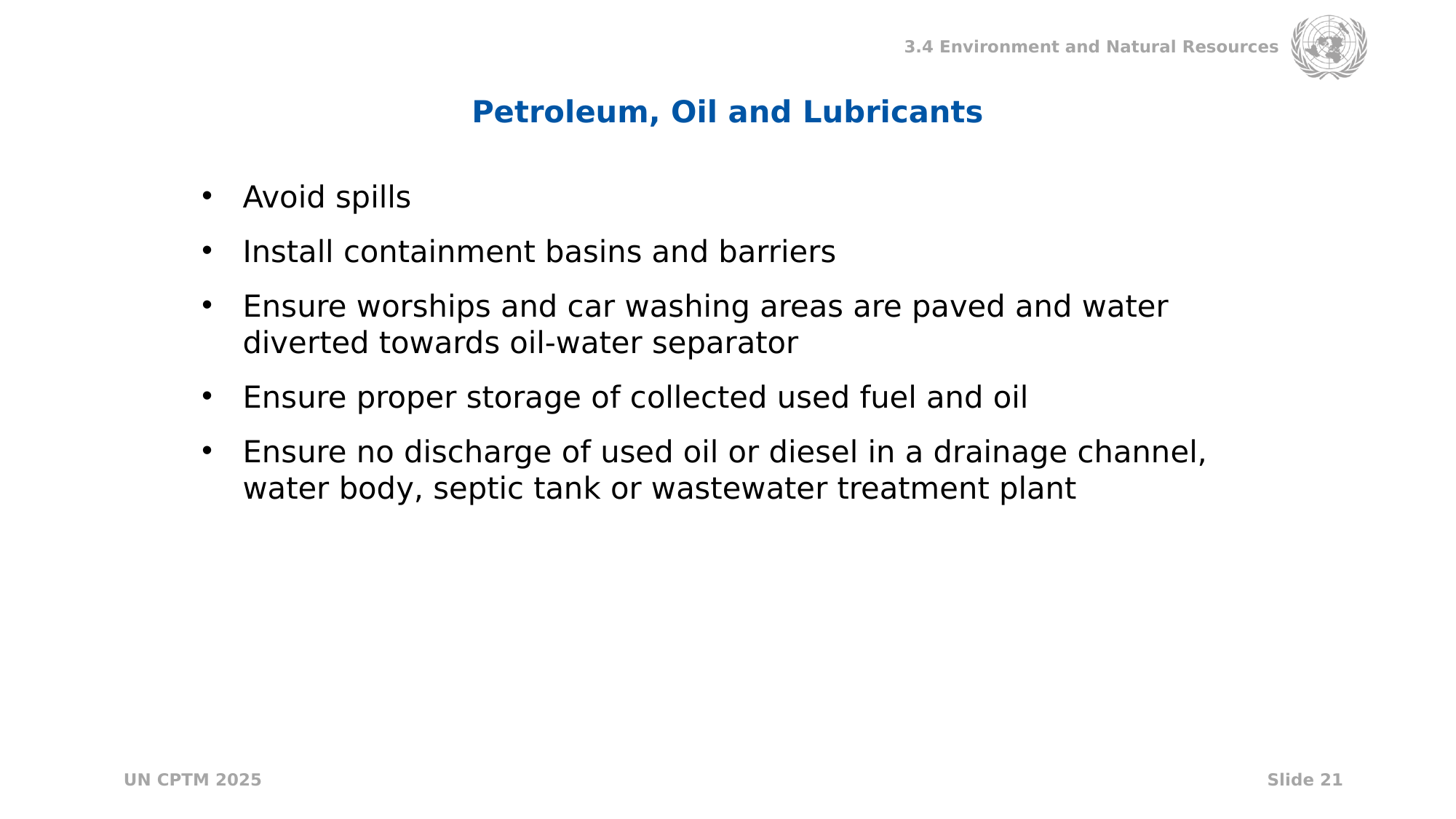

Petroleum, Oil and Lubricants
Avoid spills
Install containment basins and barriers
Ensure worships and car washing areas are paved and water diverted towards oil-water separator
Ensure proper storage of collected used fuel and oil
Ensure no discharge of used oil or diesel in a drainage channel, water body, septic tank or wastewater treatment plant